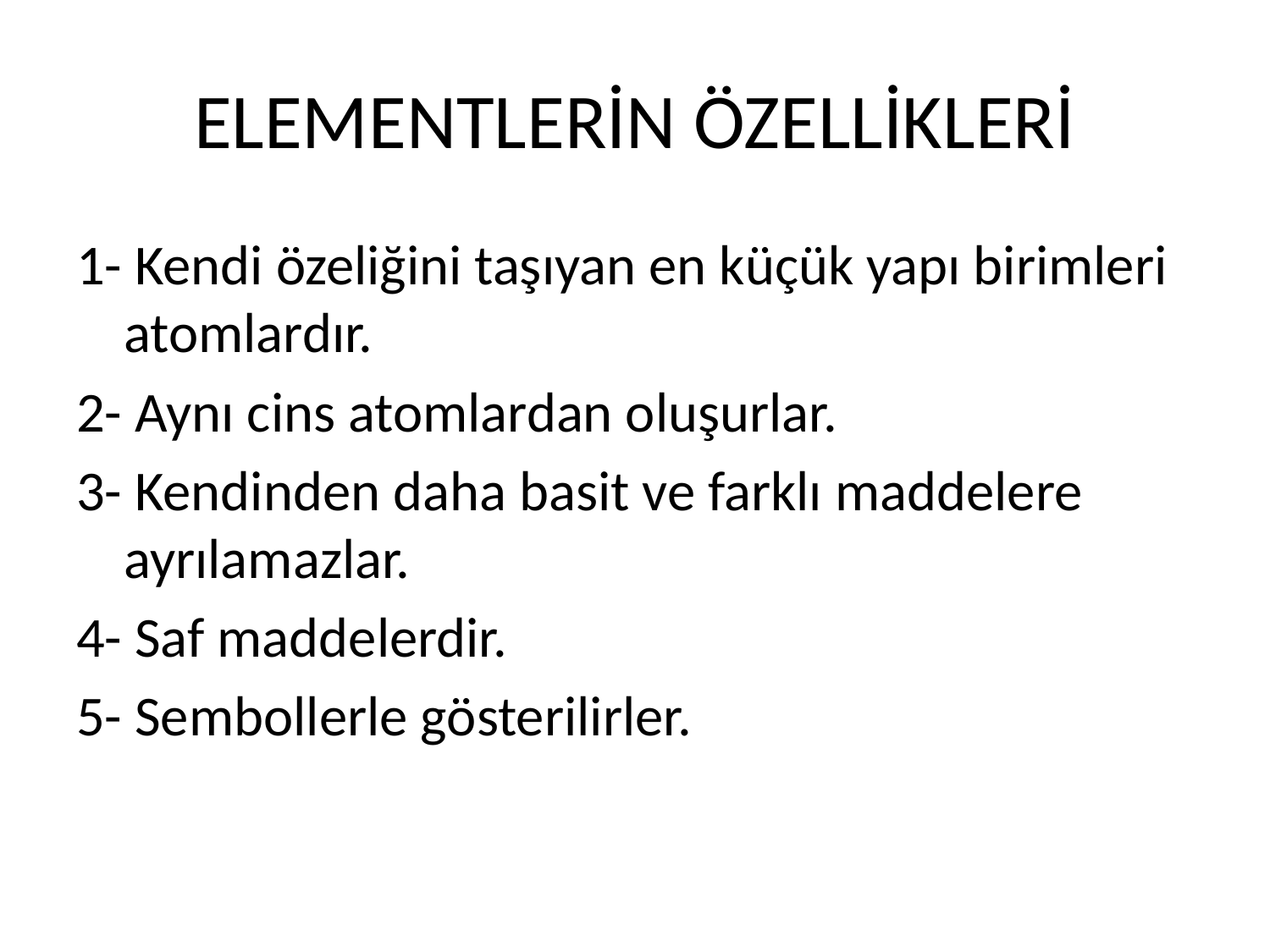

# ELEMENTLERİN ÖZELLİKLERİ
1- Kendi özeliğini taşıyan en küçük yapı birimleri atomlardır.
2- Aynı cins atomlardan oluşurlar.
3- Kendinden daha basit ve farklı maddelere ayrılamazlar.
4- Saf maddelerdir.
5- Sembollerle gösterilirler.